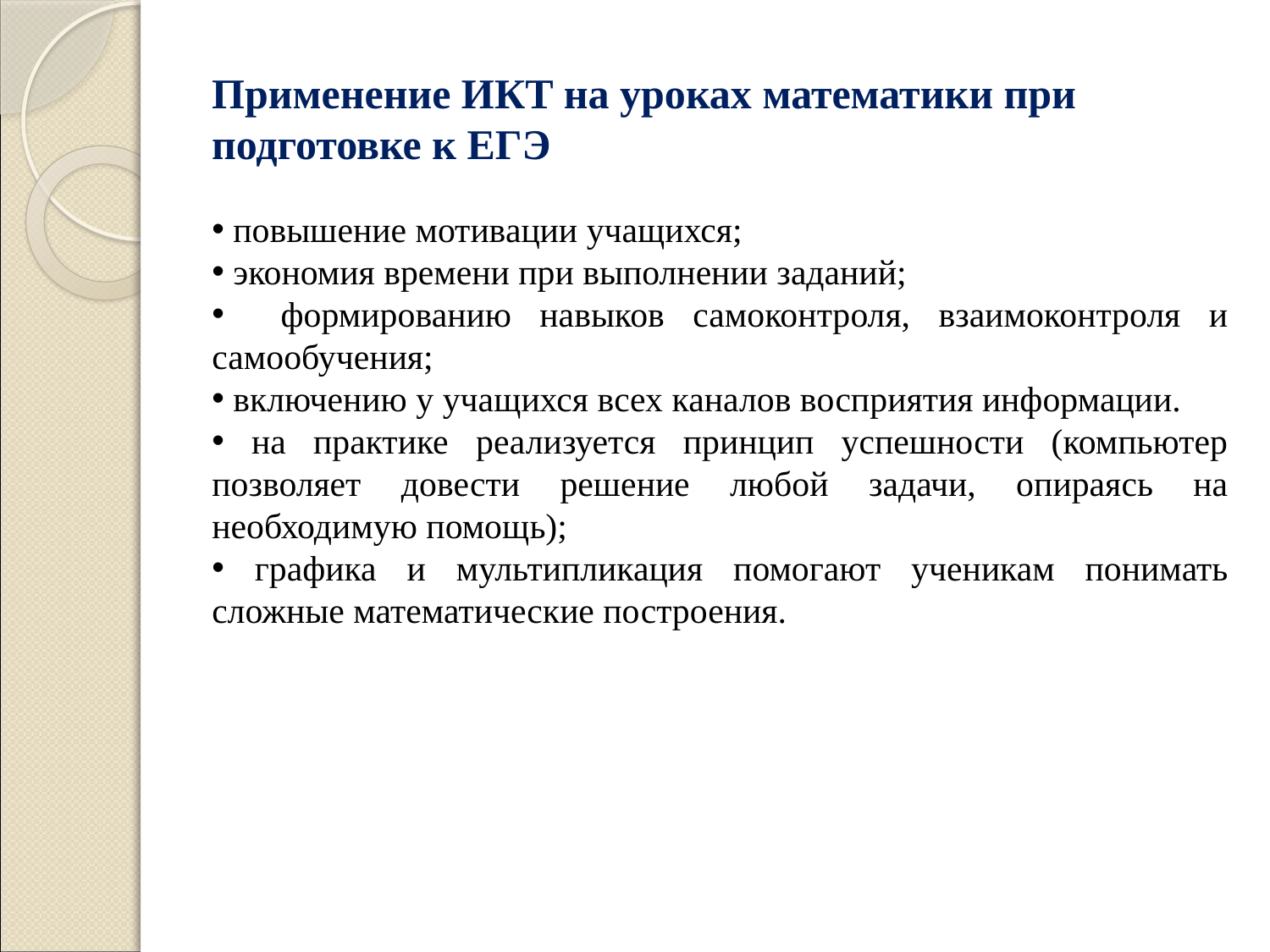

# Применение ИКТ на уроках математики при подготовке к ЕГЭ
 повышение мотивации учащихся;
 экономия времени при выполнении заданий;
  формированию навыков самоконтроля, взаимоконтроля и самообучения;
 включению у учащихся всех каналов восприятия информации.
 на практике реализуется принцип успешности (компьютер позволяет довести решение любой задачи, опираясь на необходимую помощь);
 графика и мультипликация помогают ученикам понимать сложные математические построения.